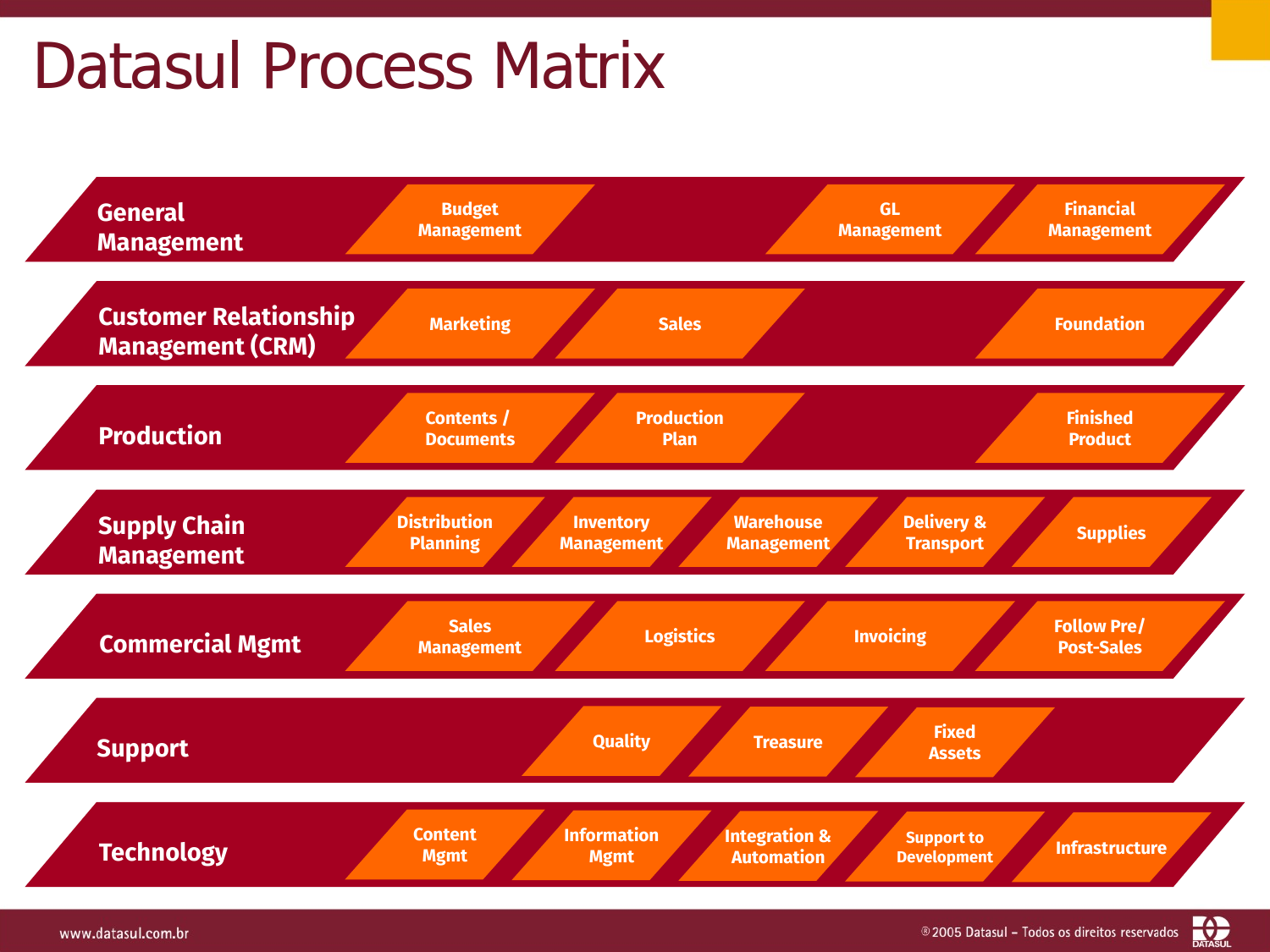

# Datasul Process Matrix

General
Management
Budget
Management
GL
Management
Financial
Management

Customer Relationship
Management (CRM)
Marketing
Sales
Foundation

Production
Contents /
Documents
Production
Plan
Finished
Product

Supply Chain
Management
Distribution
Planning
Inventory
Management
Warehouse
Management
Delivery &
Transport
Supplies

Commercial Mgmt
Sales
Management
Logistics
Invoicing
Follow Pre/
Post-Sales

Support
Quality
Treasure
Fixed
Assets

Technology
Content
Mgmt
Information
Mgmt
Integration &
Automation
Support to
Development
Infrastructure